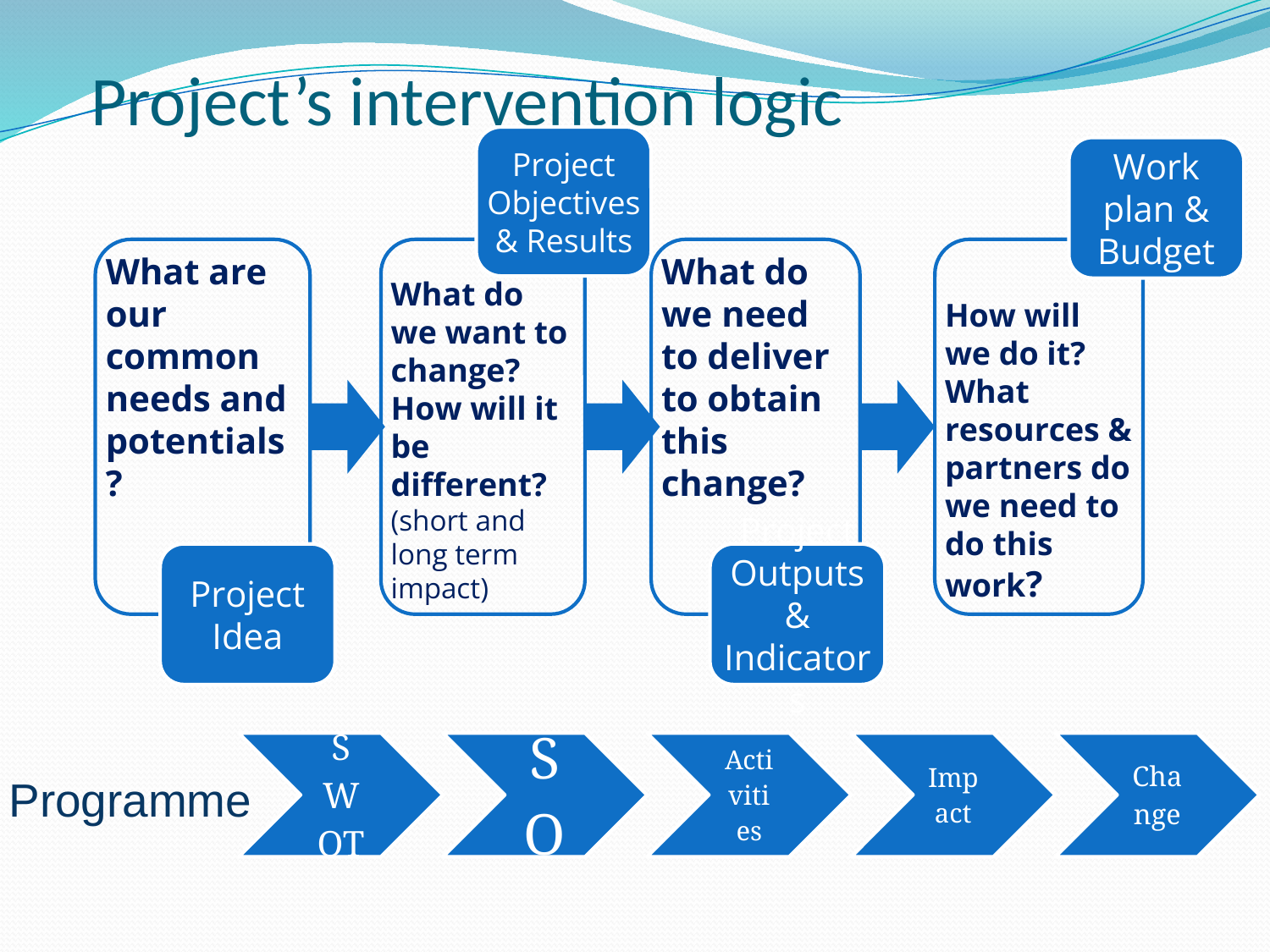

# Project’s intervention logic
Project Objectives & Results
Work plan & Budget
What are our common needs and potentials?
What do we want to change?
How will it be different?
(short and long term impact)
What do we need to deliver to obtain this change?
How will we do it?
What resources & partners do we need to do this work?

Project Idea
Project Outputs & Indicators
SWOT
SO
Impact
Change
Activities
Programme